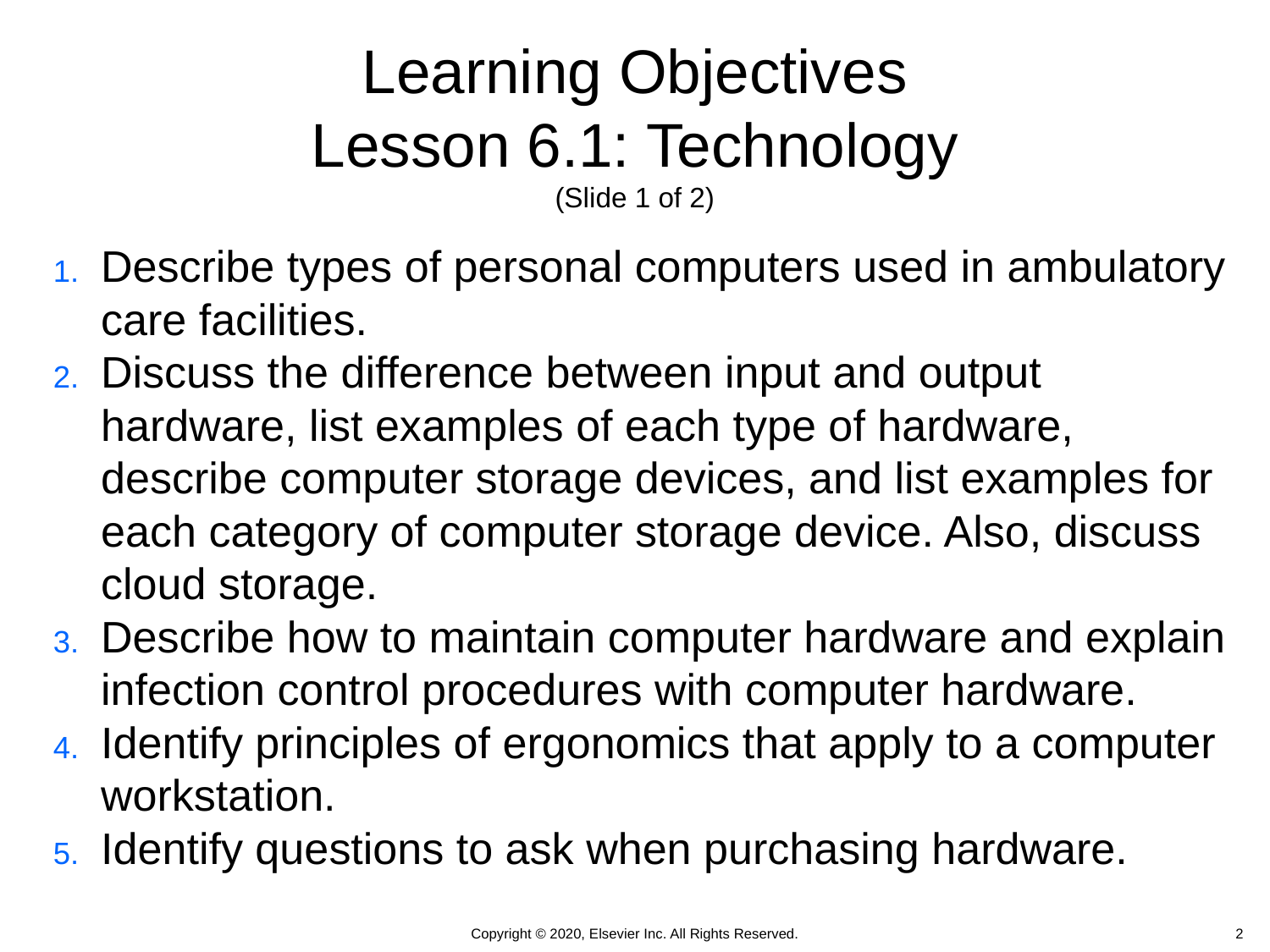

Learning Objectives
Lesson 6.1: Technology
(Slide 1 of 2)
Describe types of personal computers used in ambulatory care facilities.
Discuss the difference between input and output hardware, list examples of each type of hardware, describe computer storage devices, and list examples for each category of computer storage device. Also, discuss cloud storage.
Describe how to maintain computer hardware and explain infection control procedures with computer hardware.
Identify principles of ergonomics that apply to a computer workstation.
Identify questions to ask when purchasing hardware.
2